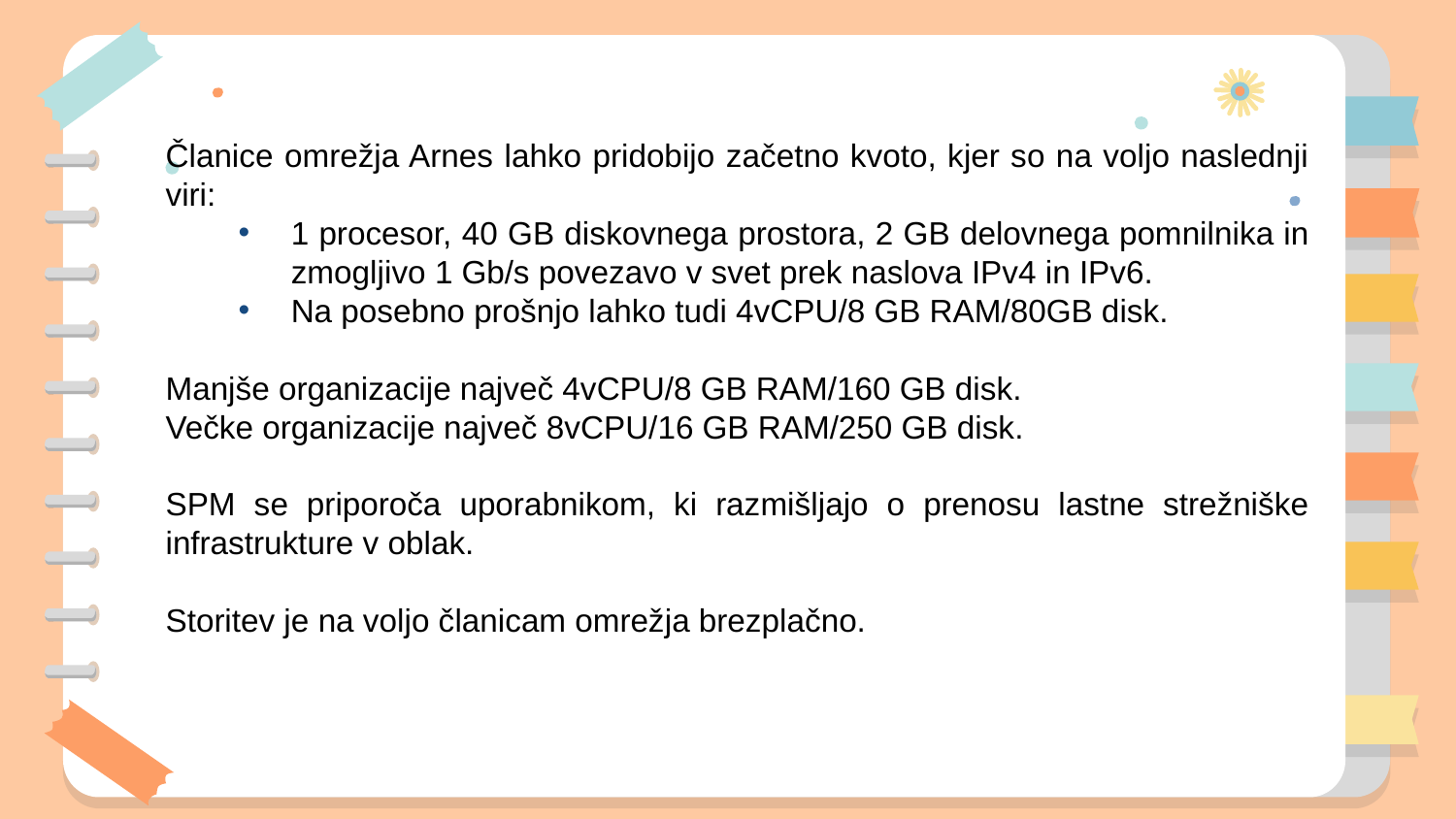

Članice omrežja Arnes lahko pridobijo začetno kvoto, kjer so na voljo naslednji viri:
1 procesor, 40 GB diskovnega prostora, 2 GB delovnega pomnilnika in zmogljivo 1 Gb/s povezavo v svet prek naslova IPv4 in IPv6.
Na posebno prošnjo lahko tudi 4vCPU/8 GB RAM/80GB disk.

Manjše organizacije največ 4vCPU/8 GB RAM/160 GB disk.
Večke organizacije največ 8vCPU/16 GB RAM/250 GB disk.

SPM se priporoča uporabnikom, ki razmišljajo o prenosu lastne strežniške infrastrukture v oblak.

Storitev je na voljo članicam omrežja brezplačno.